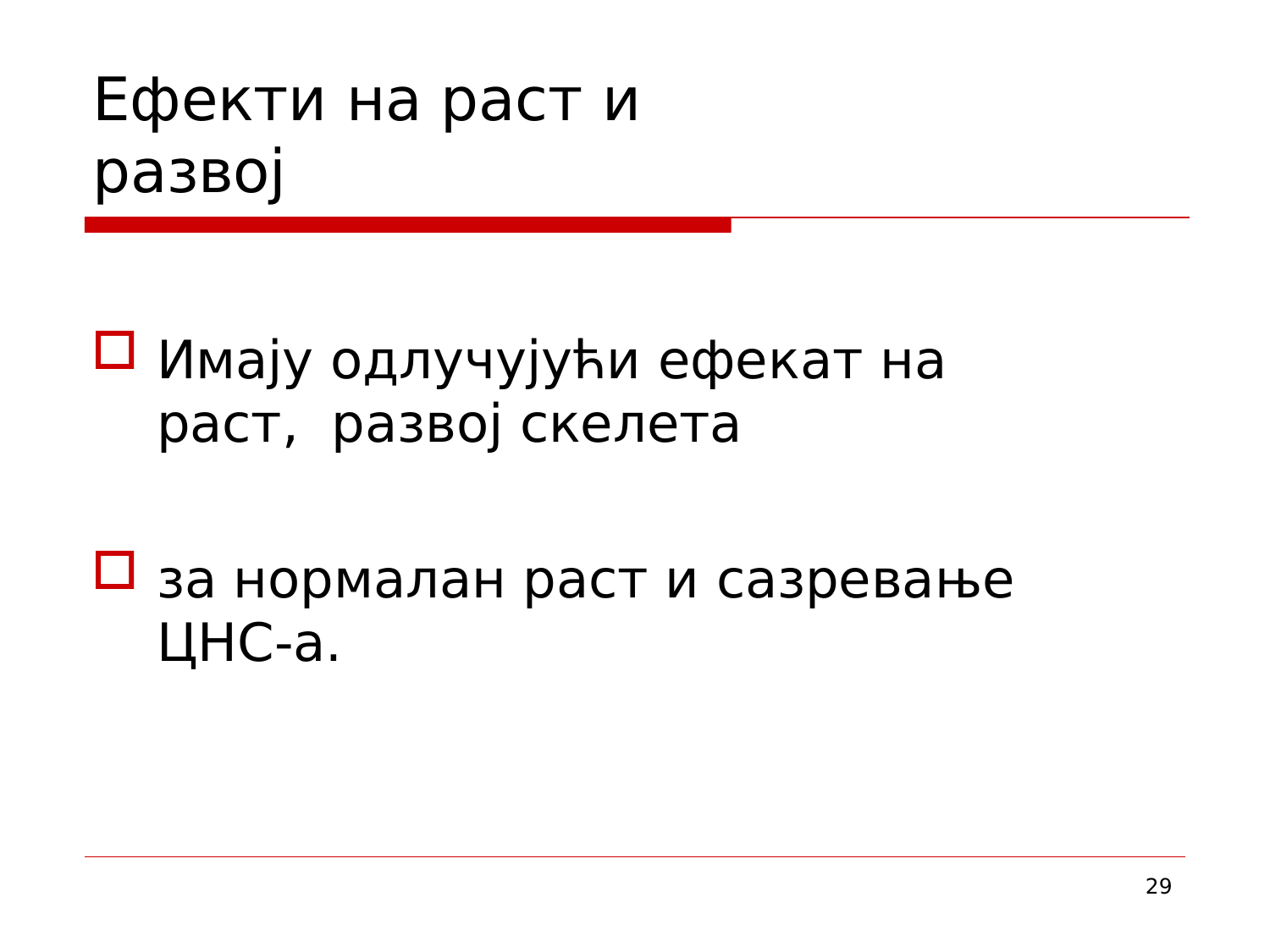

# Ефекти на раст и развој
Имају одлучујући ефекат на раст,  развој скелета

за нормалан раст и сазревање ЦНС-а.

29